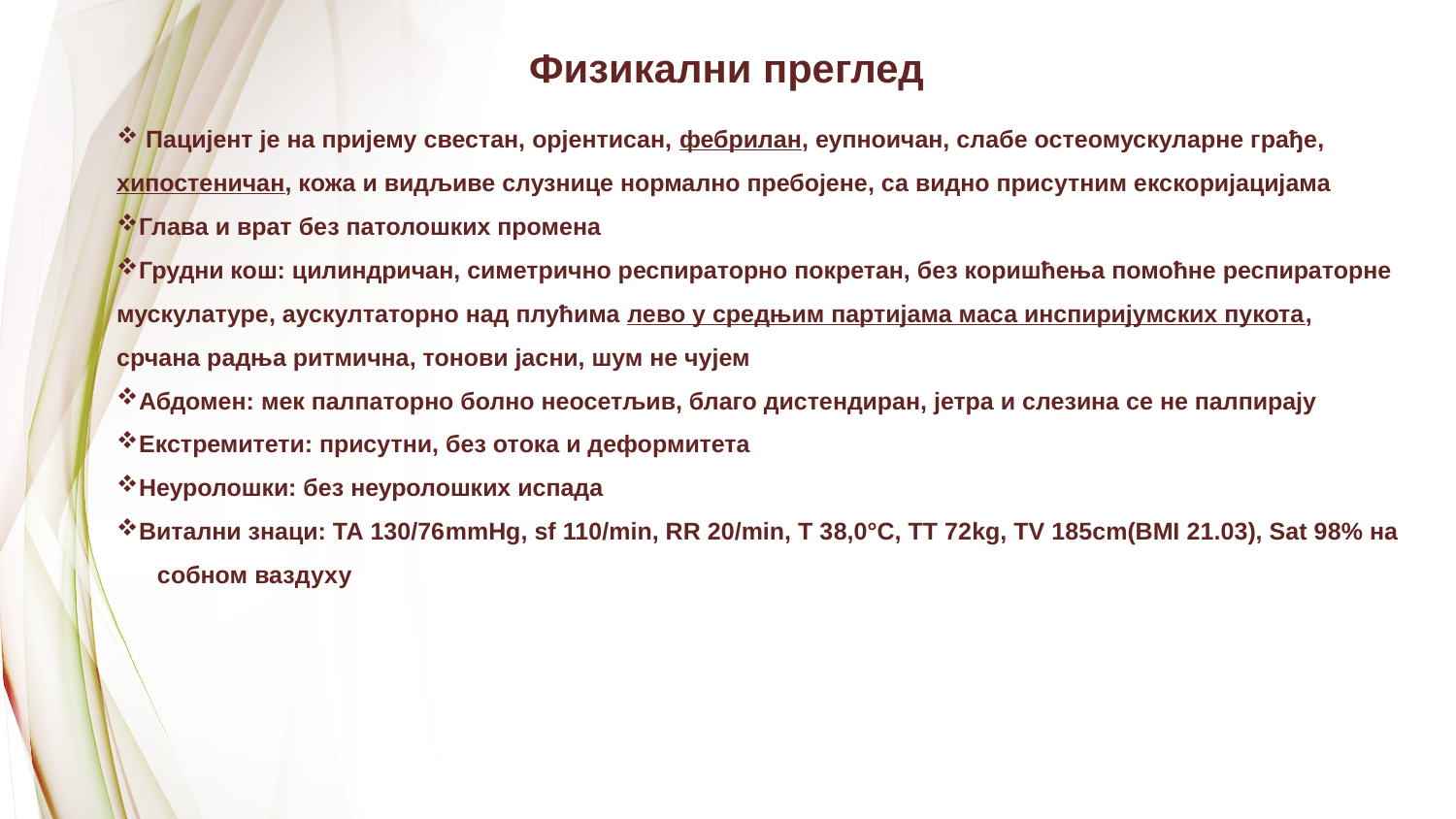

Физикални преглед
 Пацијент је на пријему свестан, орјентисан, фебрилан, еупноичан, слабе остеомускуларне грађе,             хипостеничан, кожа и видљиве слузнице нормално пребојене, са видно присутним екскоријацијама
Глава и врат без патолошких промена
Грудни кош: цилиндричан, симетрично респираторно покретан, без коришћења помоћне респираторне мускулатуре, аускултаторно над плућима лево у средњим партијама маса инспиријумских пукота,               срчана радња ритмична, тонови јасни, шум не чујем
Абдомен: мек палпаторно болно неосетљив, благо дистендиран, јетра и слезина се не палпирају
Екстремитети: присутни, без отока и деформитета
Неуролошки: без неуролошких испада
Витални знаци: ТА 130/76mmHg, sf 110/min, RR 20/min, T 38,0°C, TT 72kg, TV 185cm(BMI 21.03), Sat 98% на          собном ваздуху